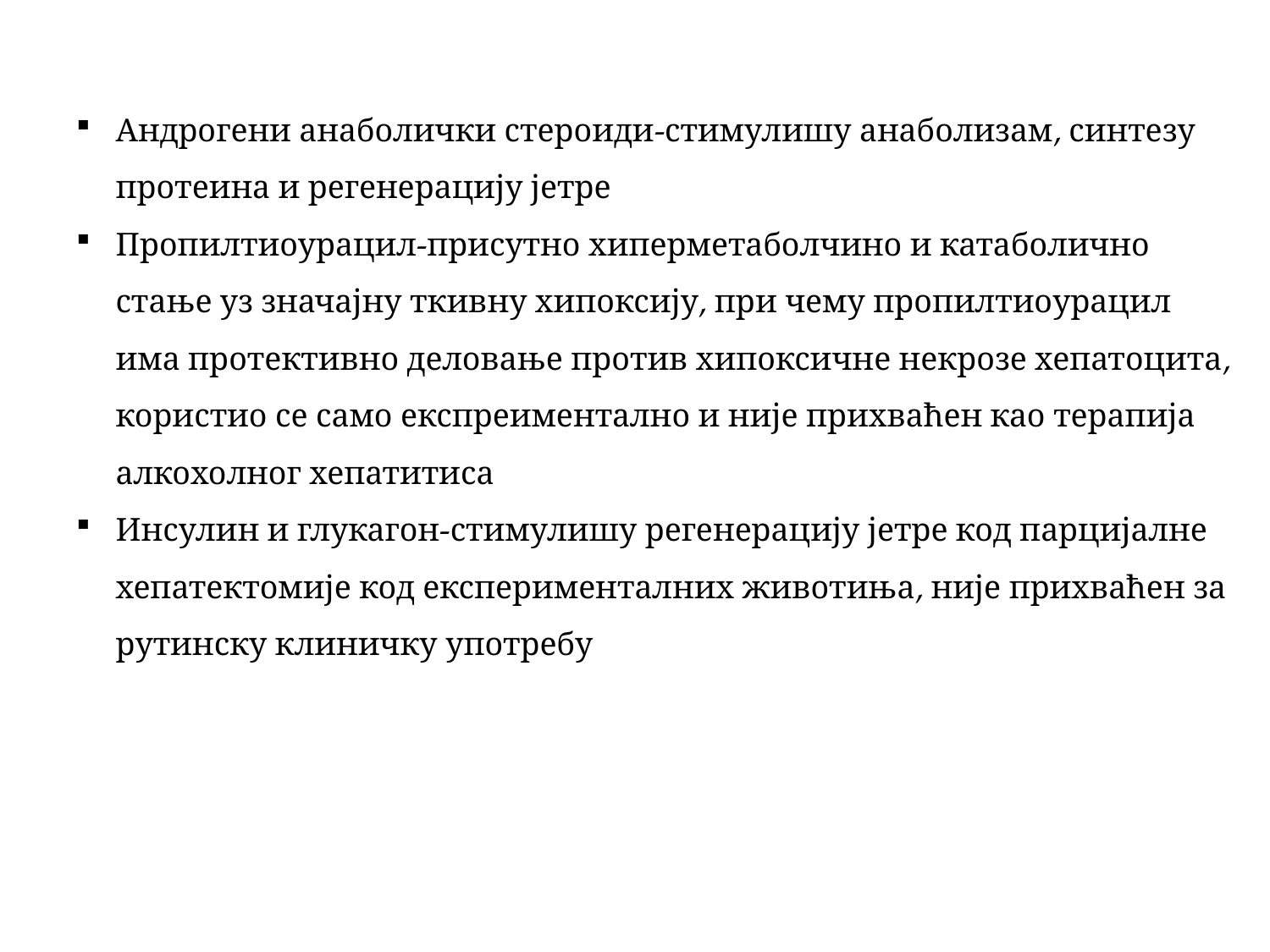

Андрогени анаболички стероиди-стимулишу анаболизам, синтезу протеина и регенерацију јетре
Пропилтиоурацил-присутно хиперметаболчино и катаболично стање уз значајну ткивну хипоксију, при чему пропилтиоурацил има протективно деловање против хипоксичне некрозе хепатоцита, користио се само експреиментално и није прихваћен као терапија алкохолног хепатитиса
Инсулин и глукагон-стимулишу регенерацију јетре код парцијалне хепатектомије код експерименталних животиња, није прихваћен за рутинску клиничку употребу